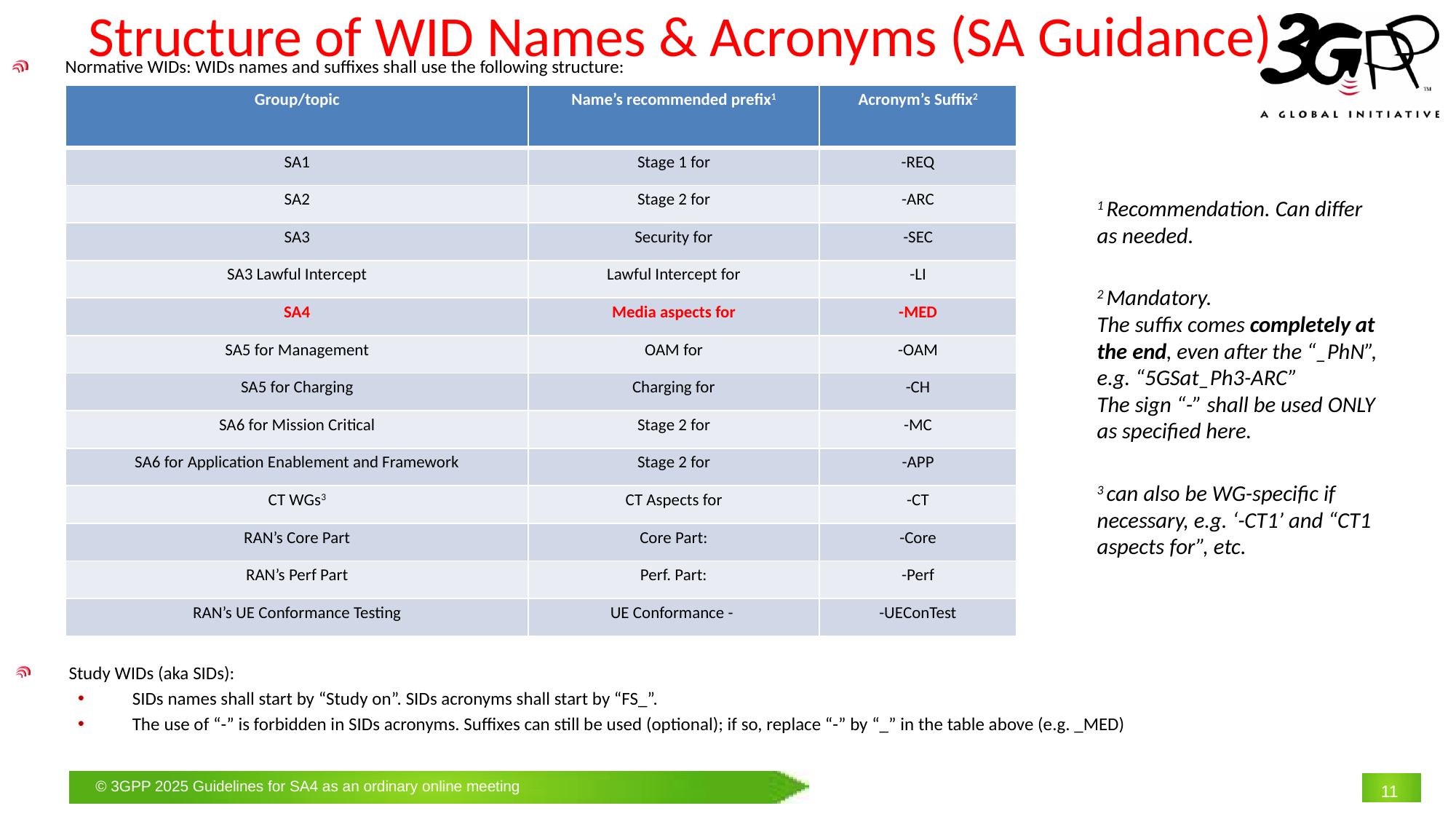

# Structure of WID Names & Acronyms (SA Guidance)
Normative WIDs: WIDs names and suffixes shall use the following structure:

| Group/topic | Name’s recommended prefix1 | Acronym’s Suffix2 |
| --- | --- | --- |
| SA1 | Stage 1 for | -REQ |
| SA2 | Stage 2 for | -ARC |
| SA3 | Security for | -SEC |
| SA3 Lawful Intercept | Lawful Intercept for | -LI |
| SA4 | Media aspects for | -MED |
| SA5 for Management | OAM for | -OAM |
| SA5 for Charging | Charging for | -CH |
| SA6 for Mission Critical | Stage 2 for | -MC |
| SA6 for Application Enablement and Framework | Stage 2 for | -APP |
| CT WGs3 | CT Aspects for | -CT |
| RAN’s Core Part | Core Part: | -Core |
| RAN’s Perf Part | Perf. Part: | -Perf |
| RAN’s UE Conformance Testing | UE Conformance - | -UEConTest |
1 Recommendation. Can differ as needed.

2 Mandatory.
The suffix comes completely at the end, even after the “_PhN”, e.g. “5GSat_Ph3-ARC”
The sign “-” shall be used ONLY as specified here.

3 can also be WG-specific if necessary, e.g. ‘-CT1’ and “CT1 aspects for”, etc.

Study WIDs (aka SIDs):
SIDs names shall start by “Study on”. SIDs acronyms shall start by “FS_”.
The use of “-” is forbidden in SIDs acronyms. Suffixes can still be used (optional); if so, replace “-” by “_” in the table above (e.g. _MED)
11